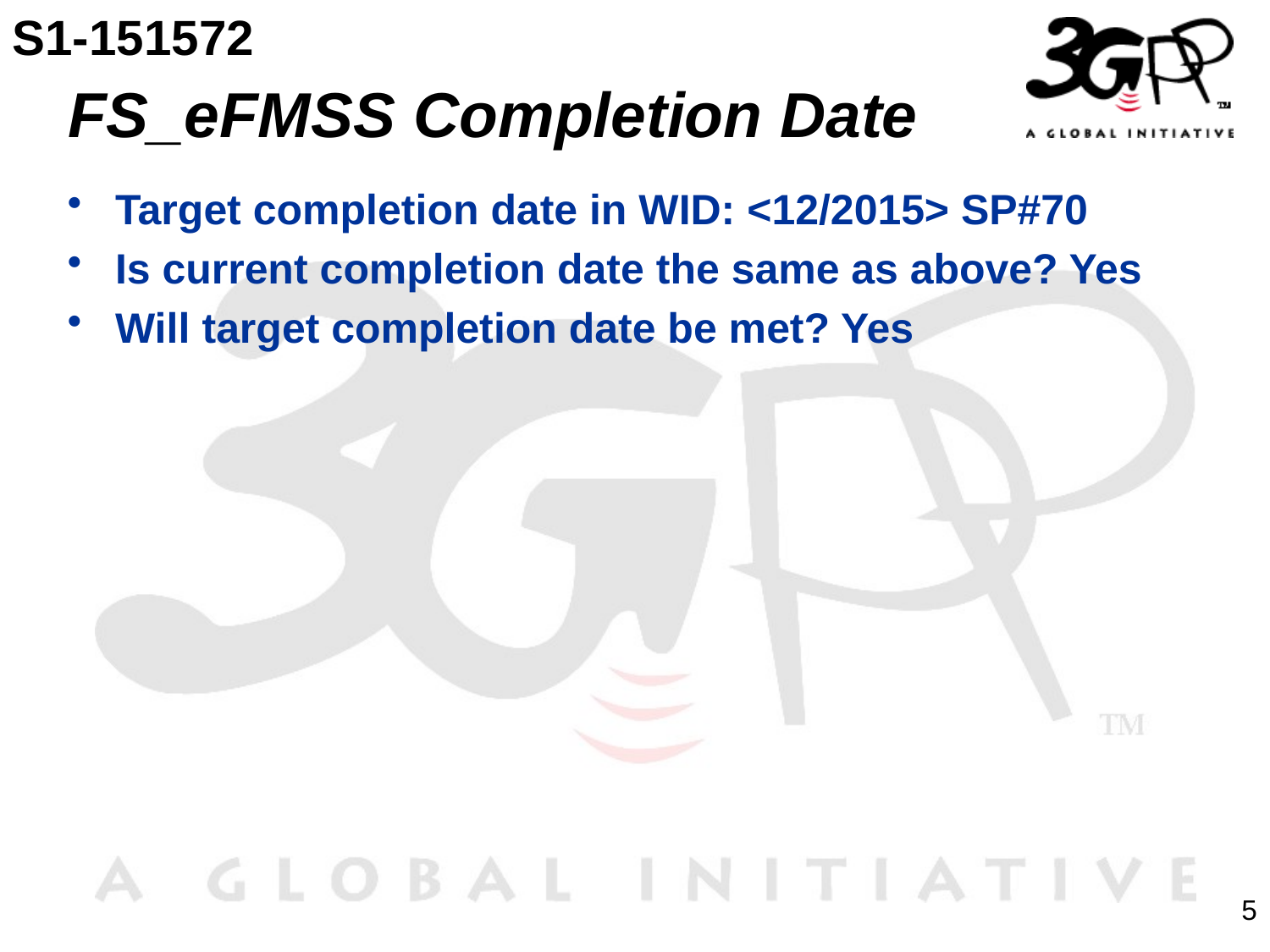

S1-151572
# FS_eFMSS Completion Date
Target completion date in WID: <12/2015> SP#70
Is current completion date the same as above? Yes
Will target completion date be met? Yes
5